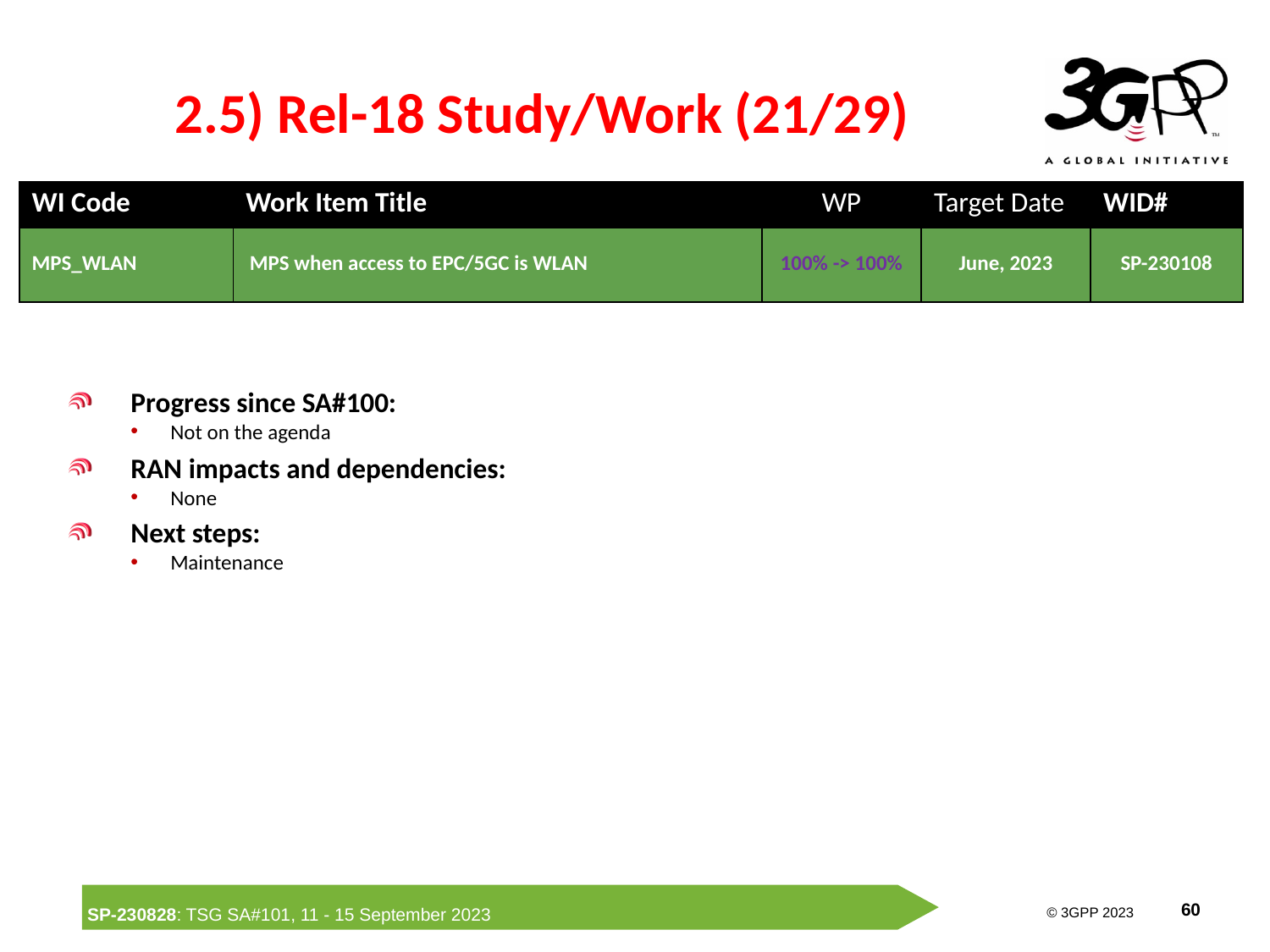

# 2.5) Rel-18 Study/Work (21/29)
| WI Code | Work Item Title | WP | Target Date | WID# |
| --- | --- | --- | --- | --- |
| MPS\_WLAN | MPS when access to EPC/5GC is WLAN | 100% -> 100% | June, 2023 | SP-230108 |
Progress since SA#100:
Not on the agenda
RAN impacts and dependencies:
None
Next steps:
Maintenance